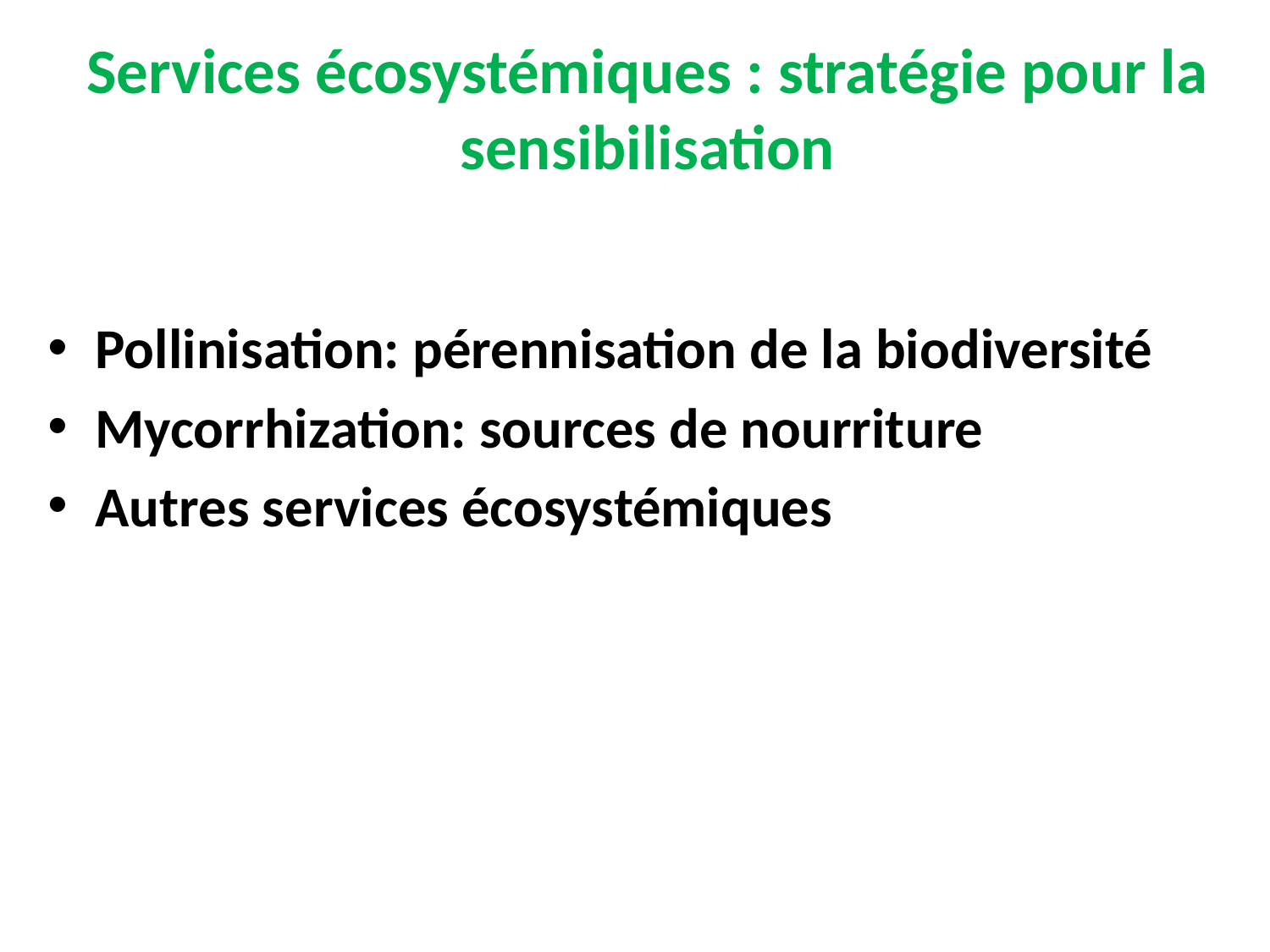

# Services écosystémiques : stratégie pour la sensibilisation
Pollinisation: pérennisation de la biodiversité
Mycorrhization: sources de nourriture
Autres services écosystémiques